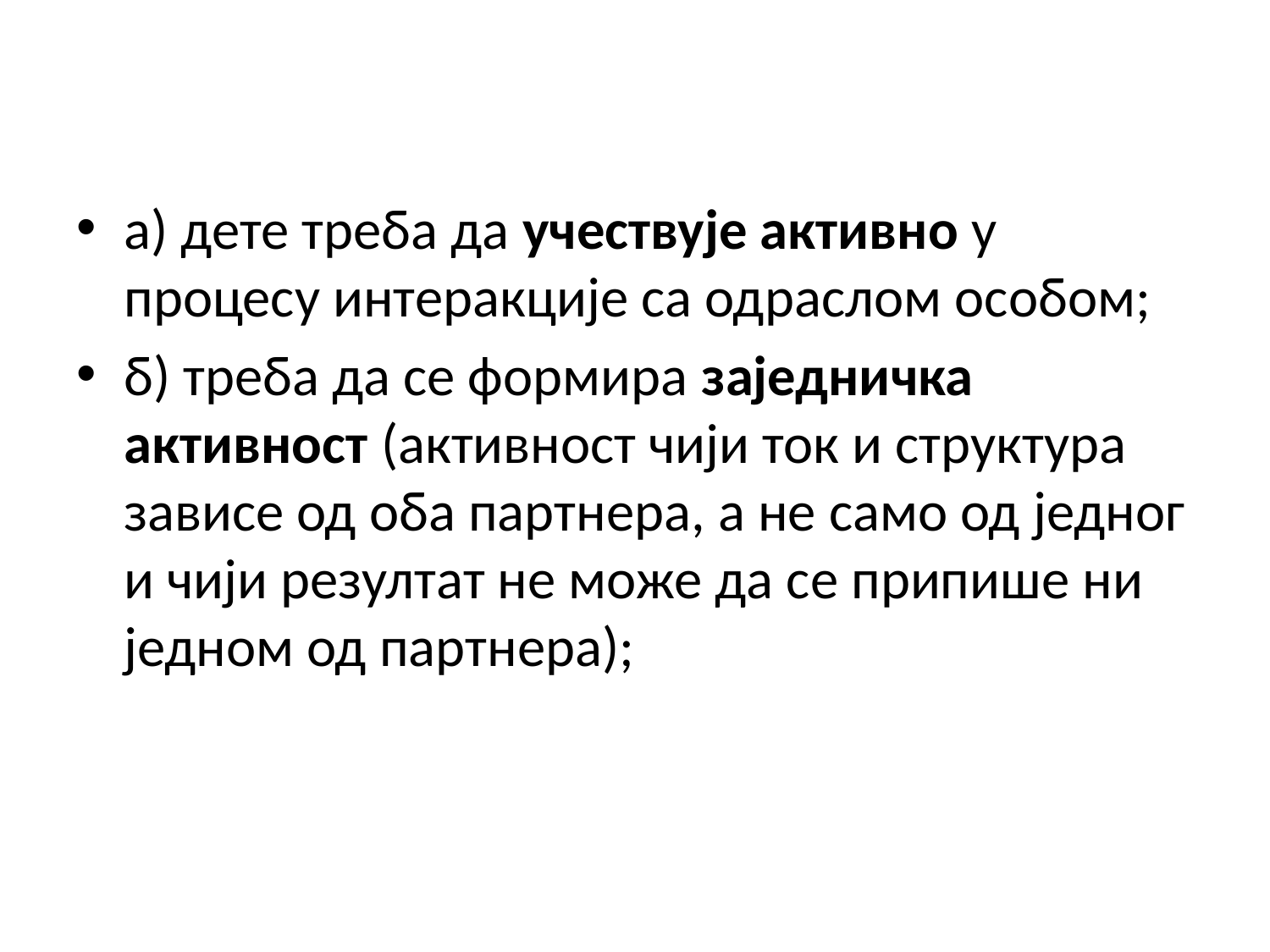

а) дете треба да учествује активно у процесу интеракције са одраслом особом;
б) треба да се формира заједничка активност (активност чији ток и структура
зависе од оба партнера, а не само од једног и чији резултат не може да се припише ни
једном од партнера);